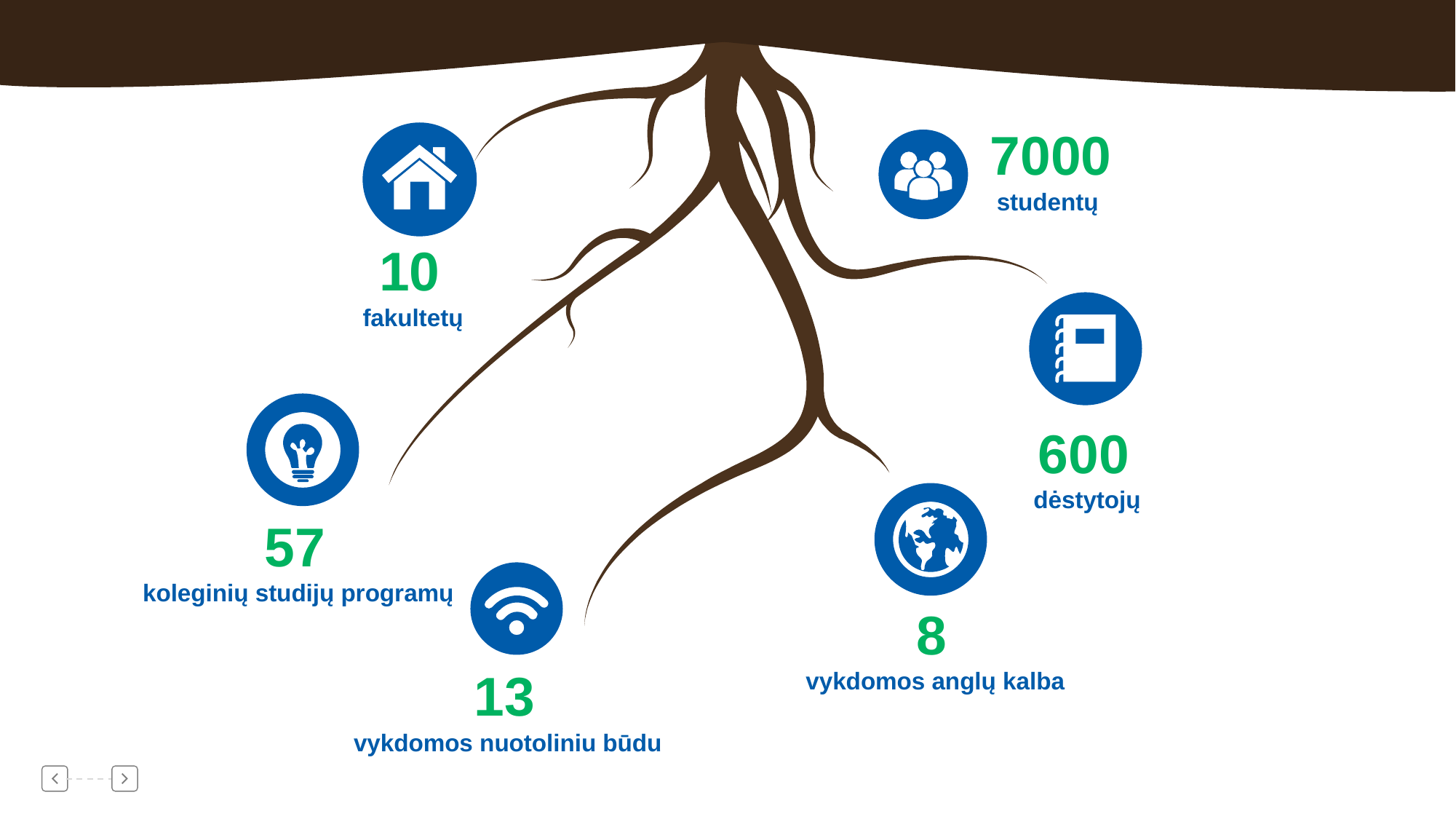

7000
studentų

10
fakultetų

600
dėstytojų

57
koleginių studijų programų

8
vykdomos anglų kalba
13
vykdomos nuotoliniu būdu